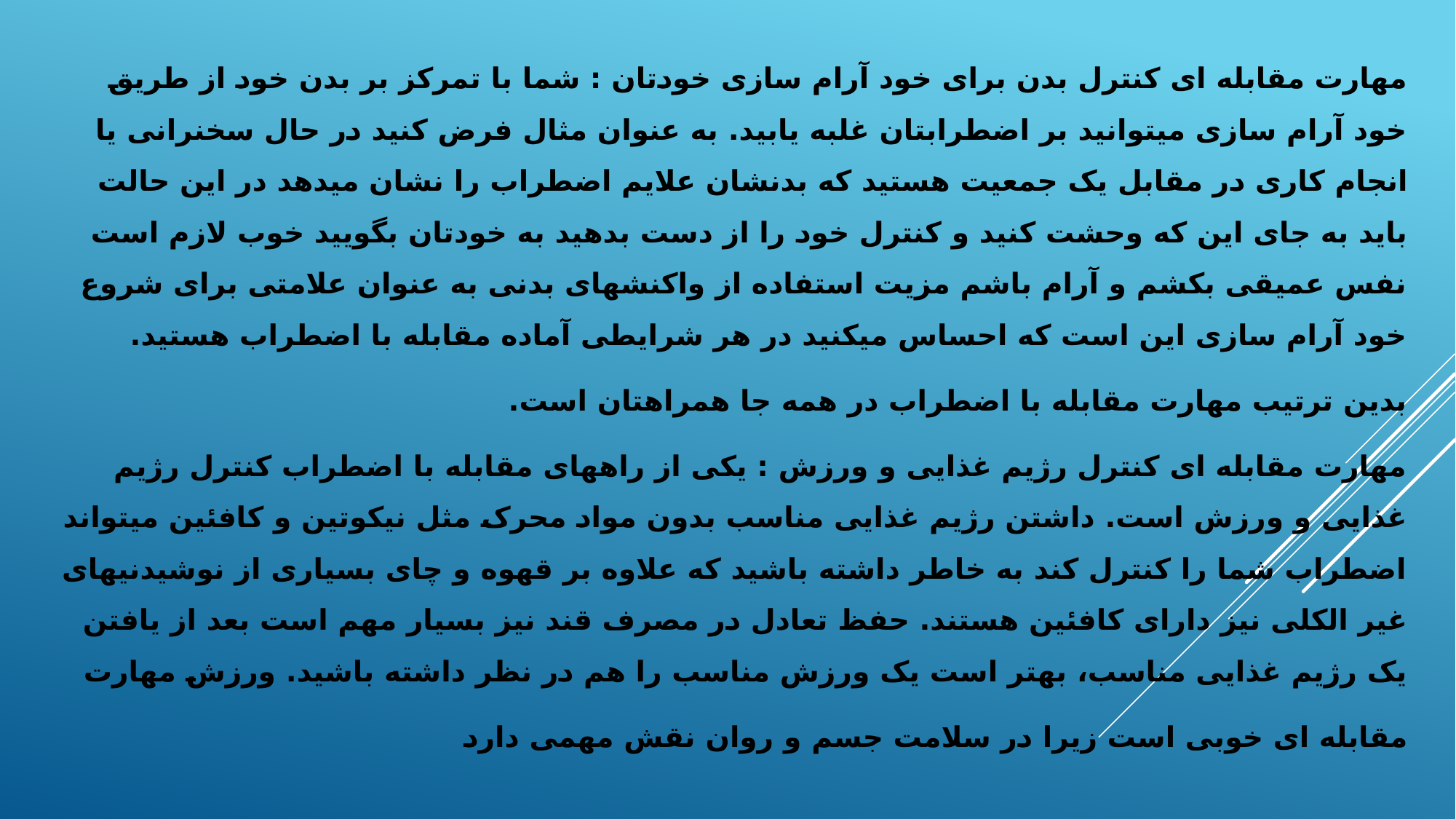

مهارت مقابله ای کنترل بدن برای خود آرام سازی خودتان : شما با تمرکز بر بدن خود از طریق خود آرام سازی میتوانید بر اضطرابتان غلبه یابید. به عنوان مثال فرض کنید در حال سخنرانی یا انجام کاری در مقابل یک جمعیت هستید که بدنشان علایم اضطراب را نشان میدهد در این حالت باید به جای این که وحشت کنید و کنترل خود را از دست بدهید به خودتان بگویید خوب لازم است نفس عمیقی بکشم و آرام باشم مزیت استفاده از واکنشهای بدنی به عنوان علامتی برای شروع خود آرام سازی این است که احساس میکنید در هر شرایطی آماده مقابله با اضطراب هستید.
بدین ترتیب مهارت مقابله با اضطراب در همه جا همراهتان است.
مهارت مقابله ای کنترل رژیم غذایی و ورزش : یکی از راههای مقابله با اضطراب کنترل رژیم غذایی و ورزش است. داشتن رژیم غذایی مناسب بدون مواد محرک مثل نیکوتین و کافئین میتواند اضطراب شما را کنترل کند به خاطر داشته باشید که علاوه بر قهوه و چای بسیاری از نوشیدنیهای غیر الکلی نیز دارای کافئین هستند. حفظ تعادل در مصرف قند نیز بسیار مهم است بعد از یافتن یک رژیم غذایی مناسب، بهتر است یک ورزش مناسب را هم در نظر داشته باشید. ورزش مهارت
مقابله ای خوبی است زیرا در سلامت جسم و روان نقش مهمی دارد